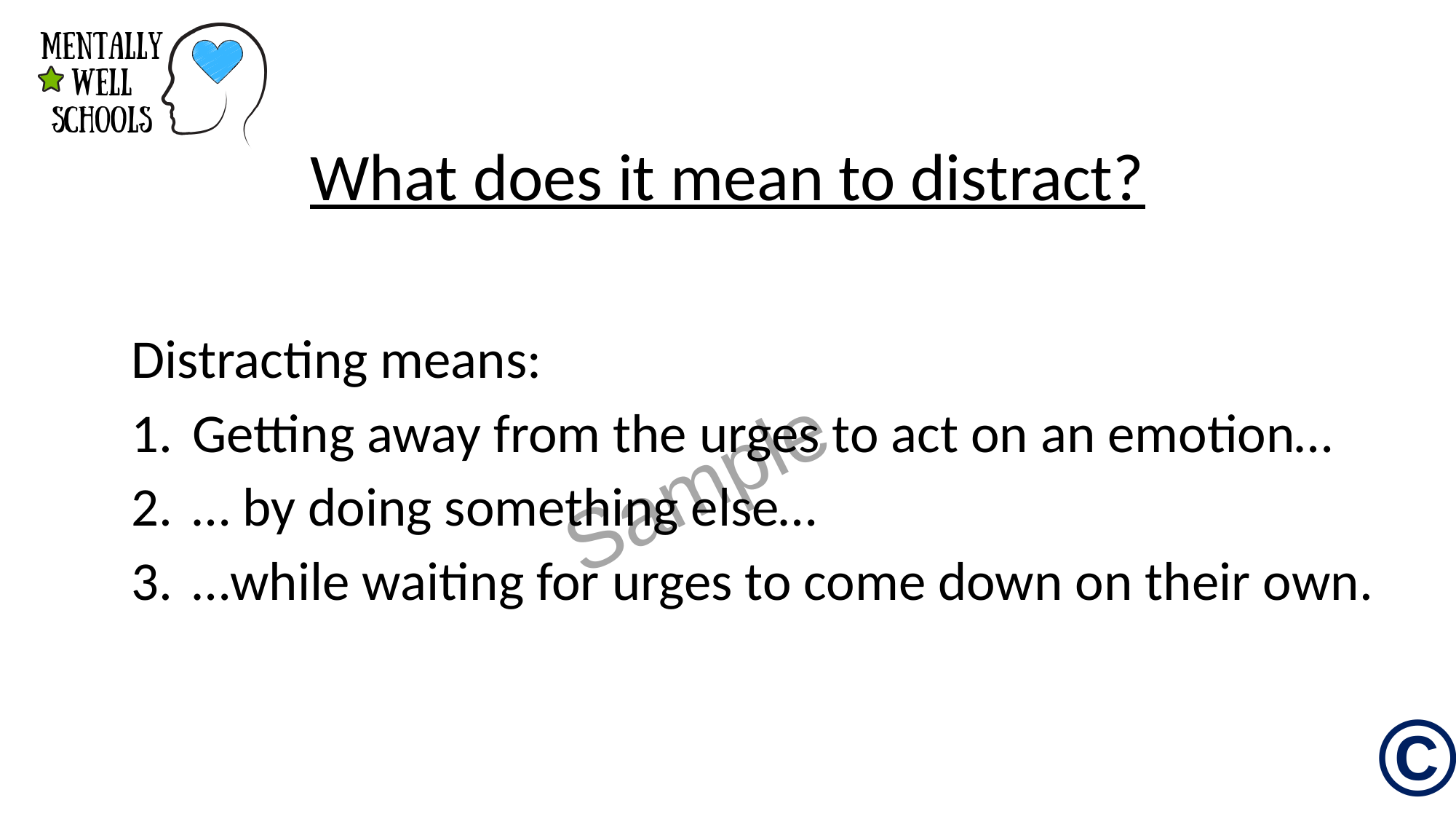

# What does it mean to distract?
Distracting means:
Getting away from the urges to act on an emotion…
… by doing something else…
…while waiting for urges to come down on their own.